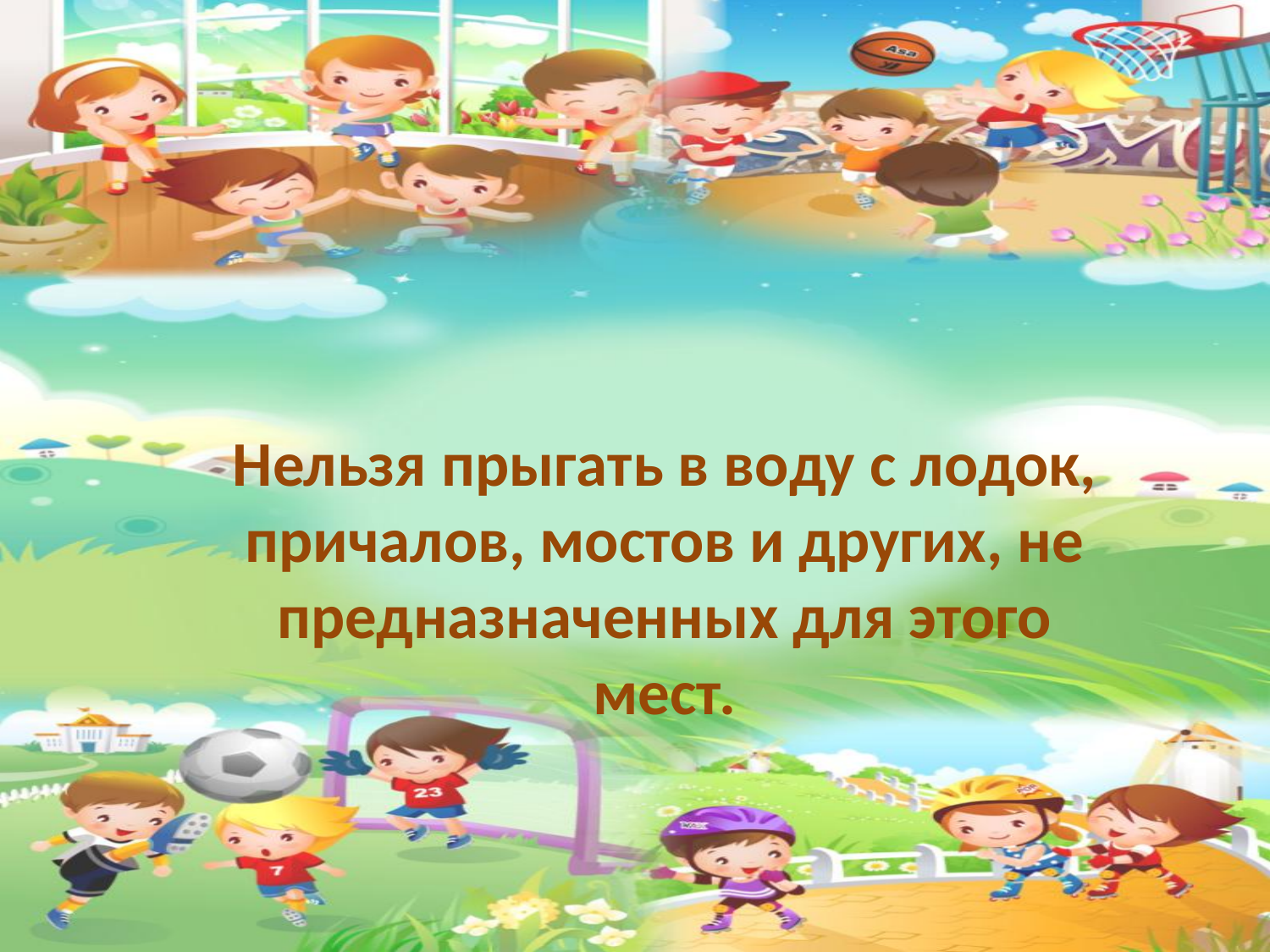

Нельзя прыгать в воду с лодок, причалов, мостов и других, не предназначенных для этого мест.